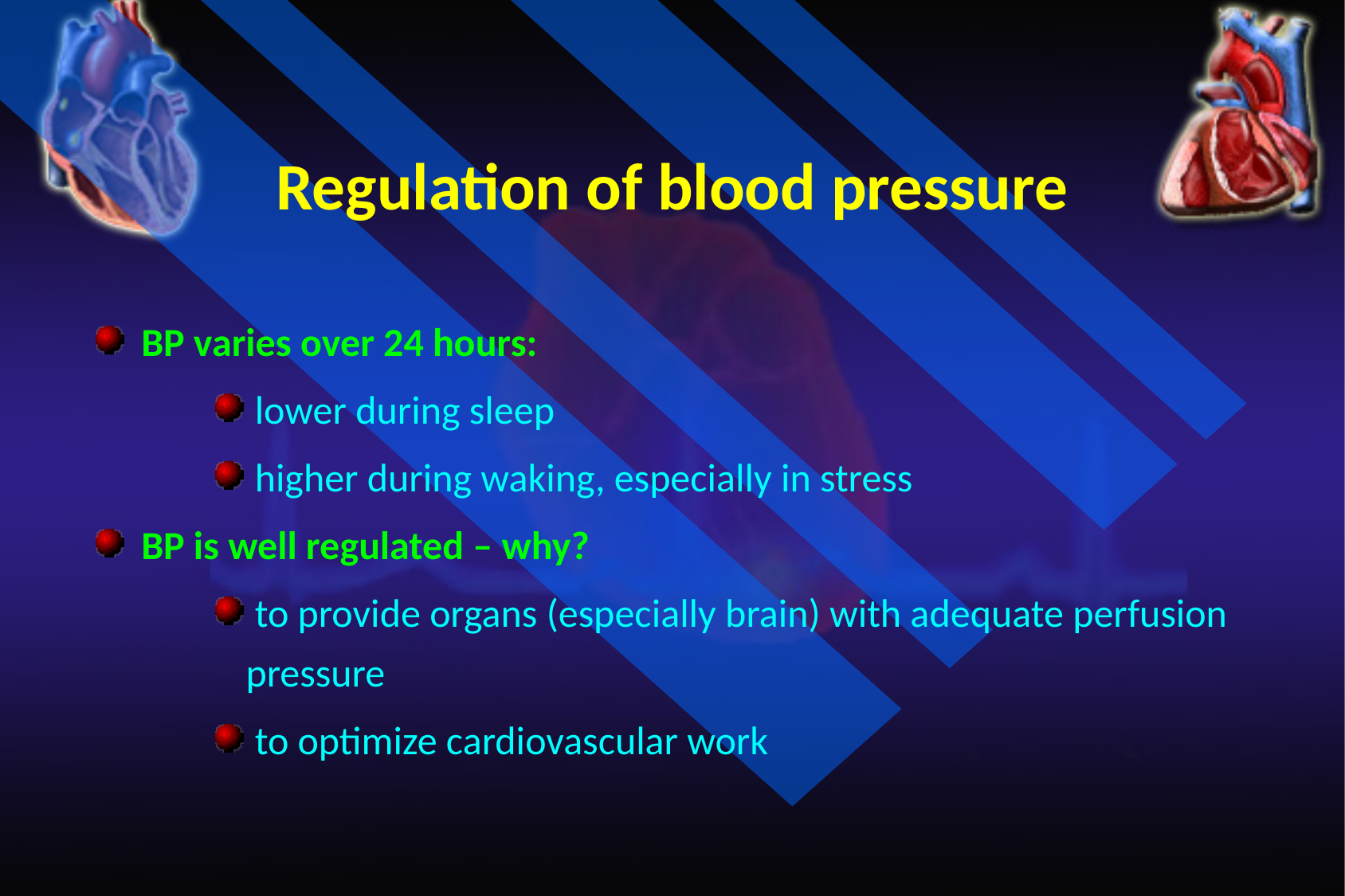

Regulation of blood pressure
BP varies over 24 hours:
 lower during sleep
 higher during waking, especially in stress
BP is well regulated – why?
 to provide organs (especially brain) with adequate perfusion pressure
 to optimize cardiovascular work